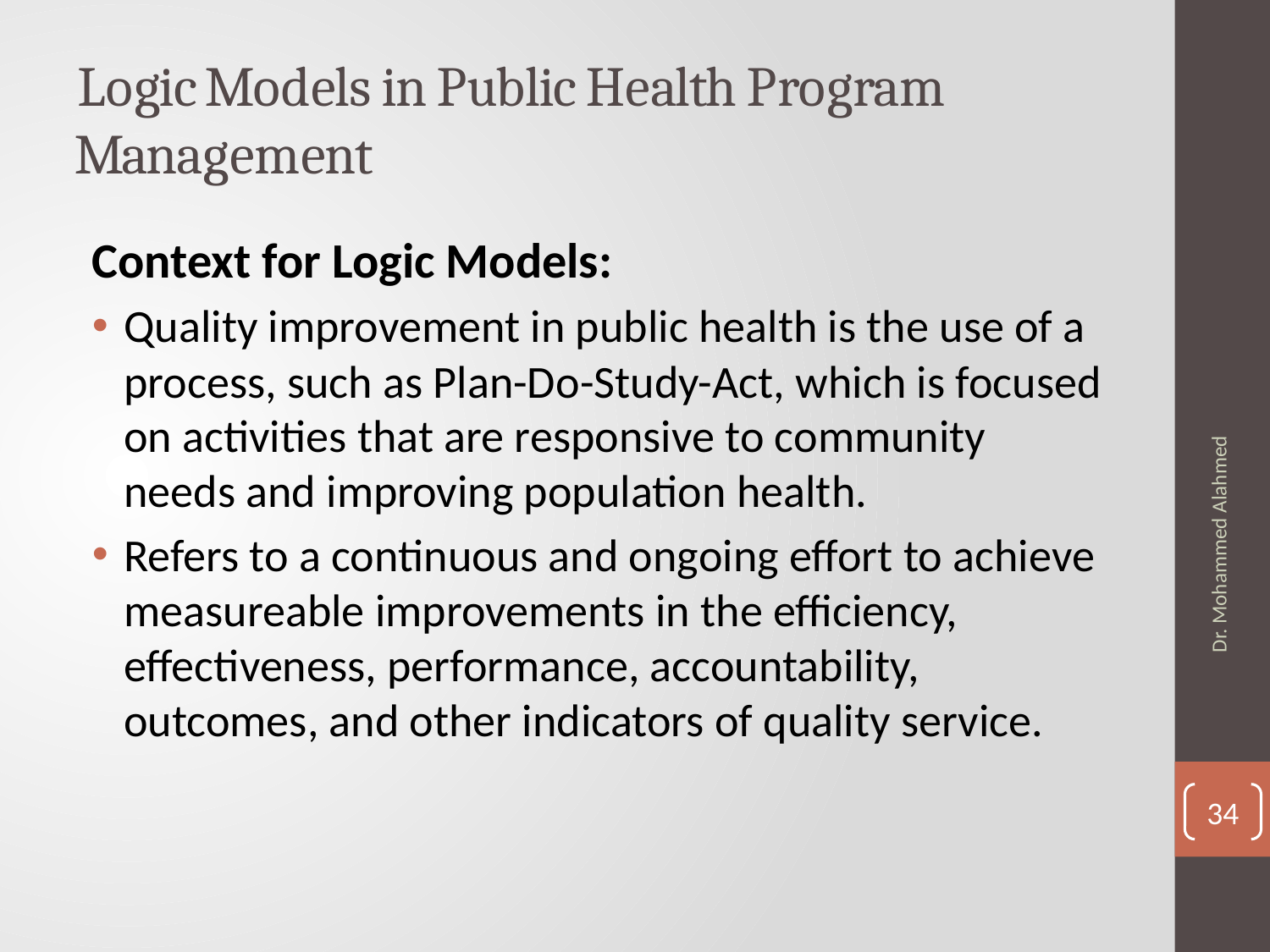

# Logic Models in Public Health Program Management
Context for Logic Models:
Quality improvement in public health is the use of a process, such as Plan-Do-Study-Act, which is focused on activities that are responsive to community needs and improving population health.
Refers to a continuous and ongoing effort to achieve measureable improvements in the efficiency, effectiveness, performance, accountability, outcomes, and other indicators of quality service.

Dr. Mohammed Alahmed
34